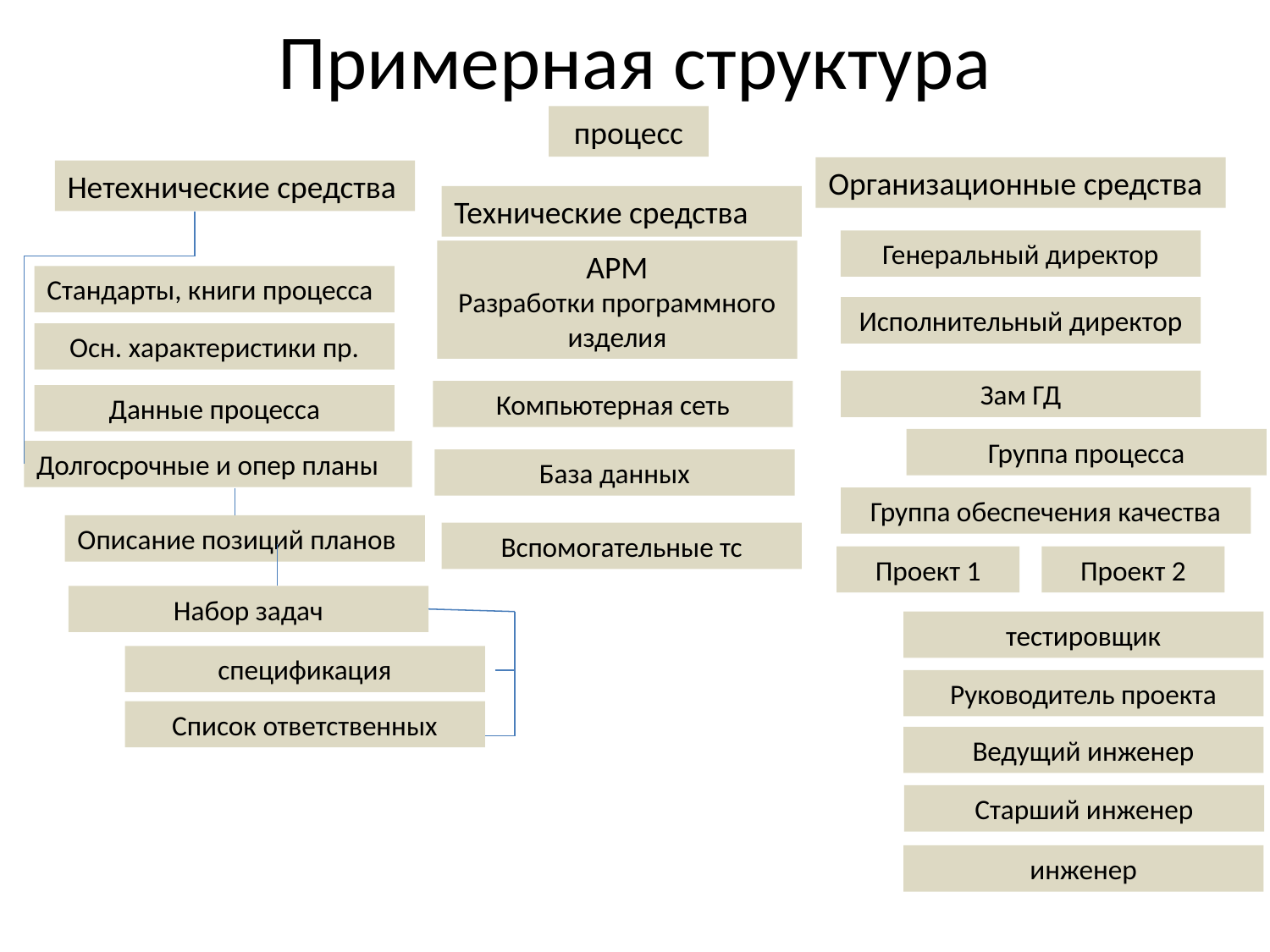

# Примерная структура
процесс
Организационные средства
Нетехнические средства
Технические средства
Генеральный директор
АРМ
Разработки программного изделия
Стандарты, книги процесса
Исполнительный директор
Осн. характеристики пр.
Зам ГД
Компьютерная сеть
Данные процесса
Группа процесса
Долгосрочные и опер планы
База данных
Группа обеспечения качества
Описание позиций планов
Вспомогательные тс
Проект 1
Проект 2
Набор задач
тестировщик
спецификация
Руководитель проекта
Список ответственных
Ведущий инженер
Старший инженер
инженер